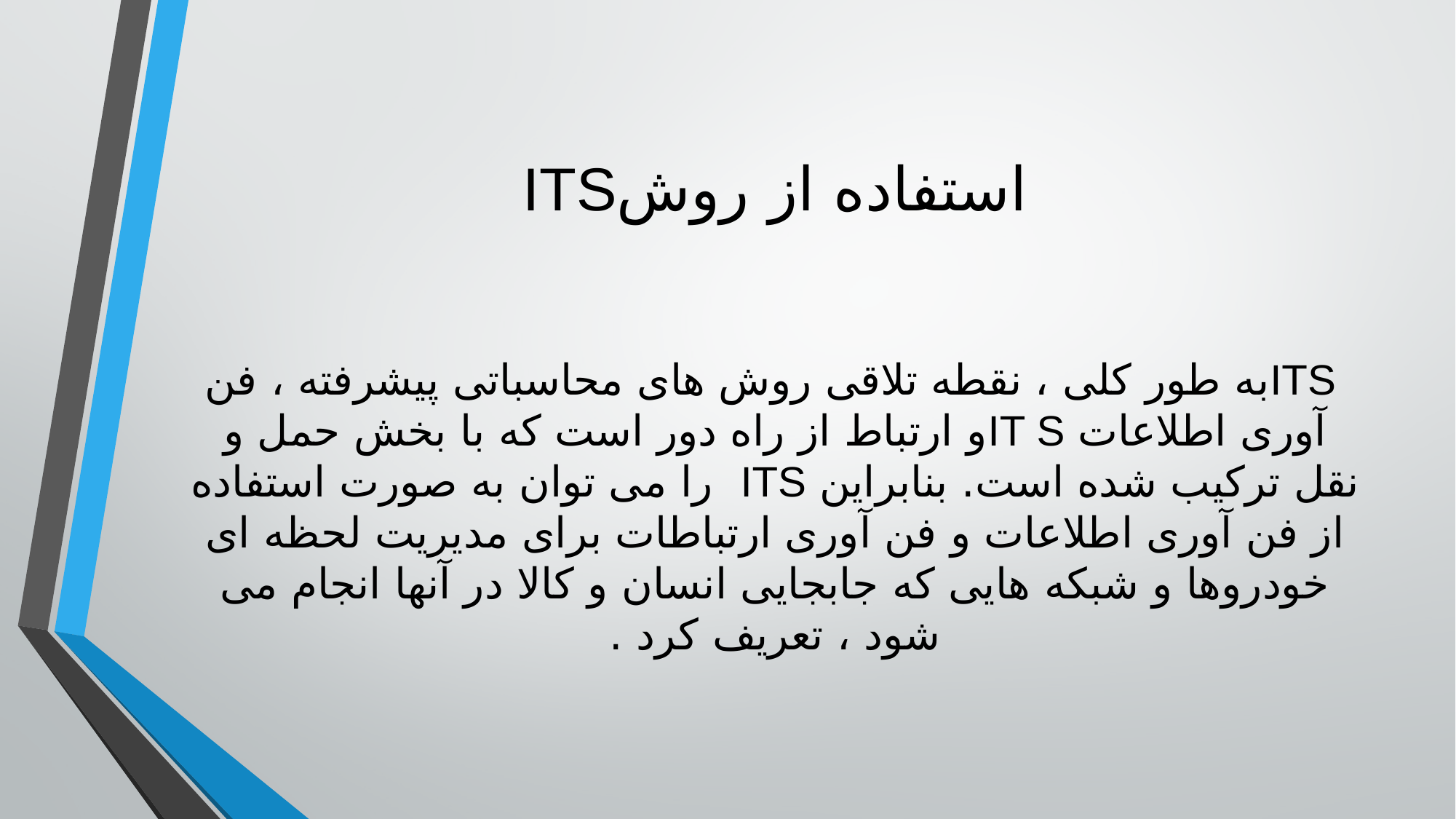

# استفاده از روشITS
 ITSبه طور کلی ، نقطه تلاقی روش های محاسباتی پیشرفته ، فن آوری اطلاعات IT Sو ارتباط از راه دور است که با بخش حمل و نقل ترکیب شده است. بنابراین ITS  را می توان به صورت استفاده از فن آوری اطلاعات و فن آوری ارتباطات برای مدیریت لحظه ای خودروها و شبکه هایی که جابجایی انسان و کالا در آنها انجام می شود ، تعریف کرد .